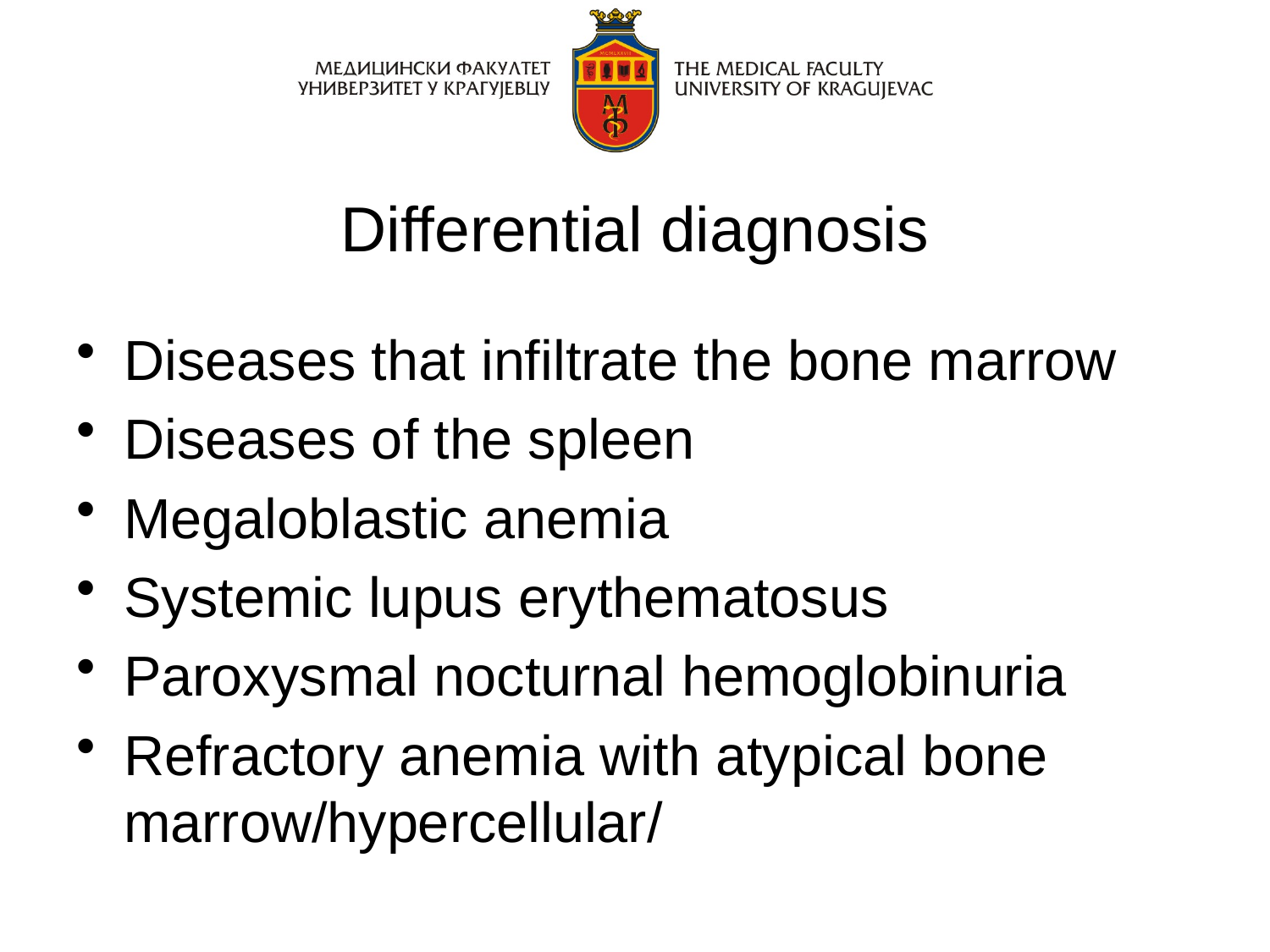

# Differential diagnosis
Diseases that infiltrate the bone marrow
Diseases of the spleen
Megaloblastic anemia
Systemic lupus erythematosus
Paroxysmal nocturnal hemoglobinuria
Refractory anemia with atypical bone marrow/hypercellular/